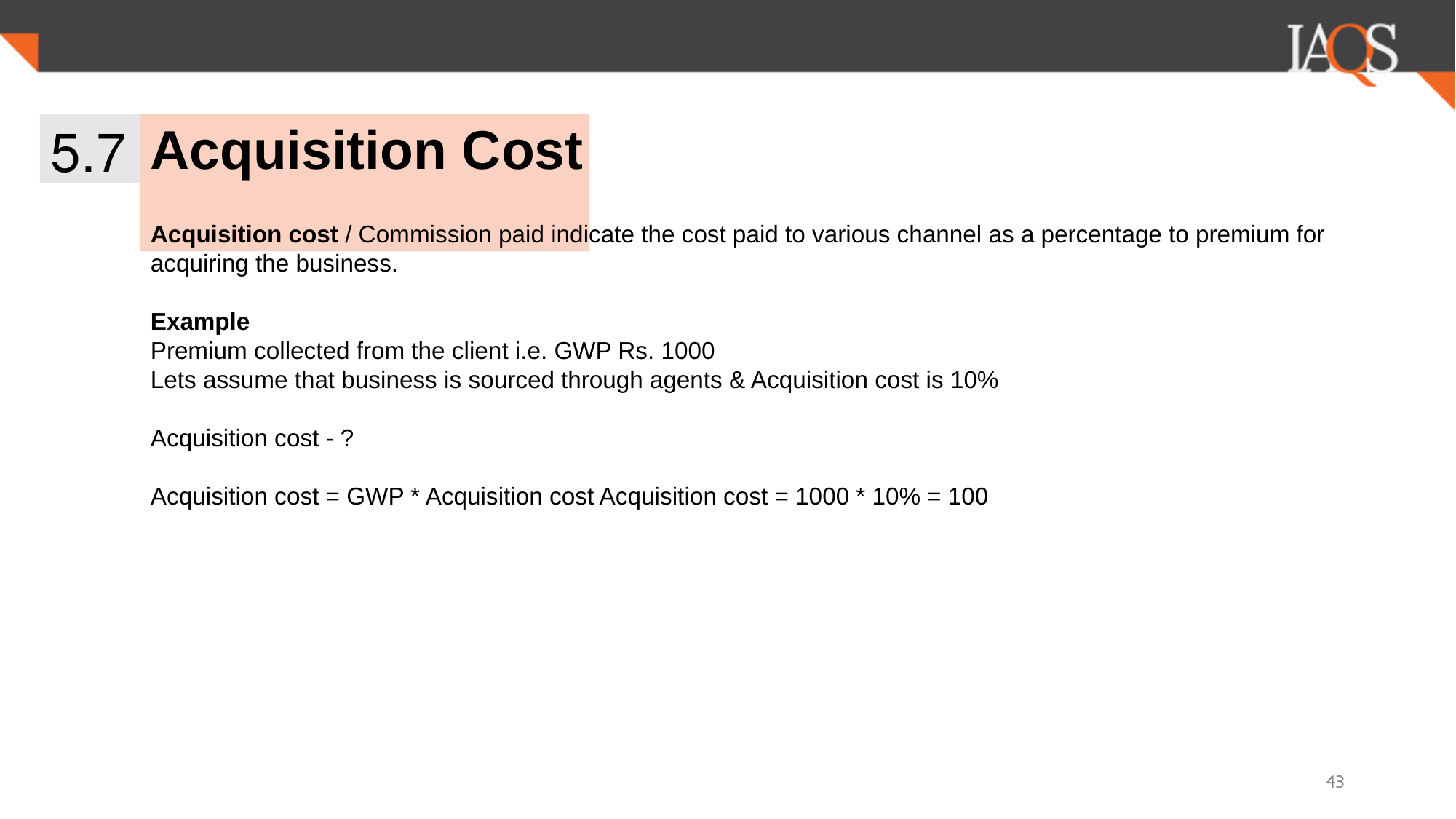

5.7
# Acquisition Cost
Acquisition cost / Commission paid indicate the cost paid to various channel as a percentage to premium for
acquiring the business.
Example
Premium collected from the client i.e. GWP Rs. 1000
Lets assume that business is sourced through agents & Acquisition cost is 10%
Acquisition cost - ?
Acquisition cost = GWP * Acquisition cost Acquisition cost = 1000 * 10% = 100
43